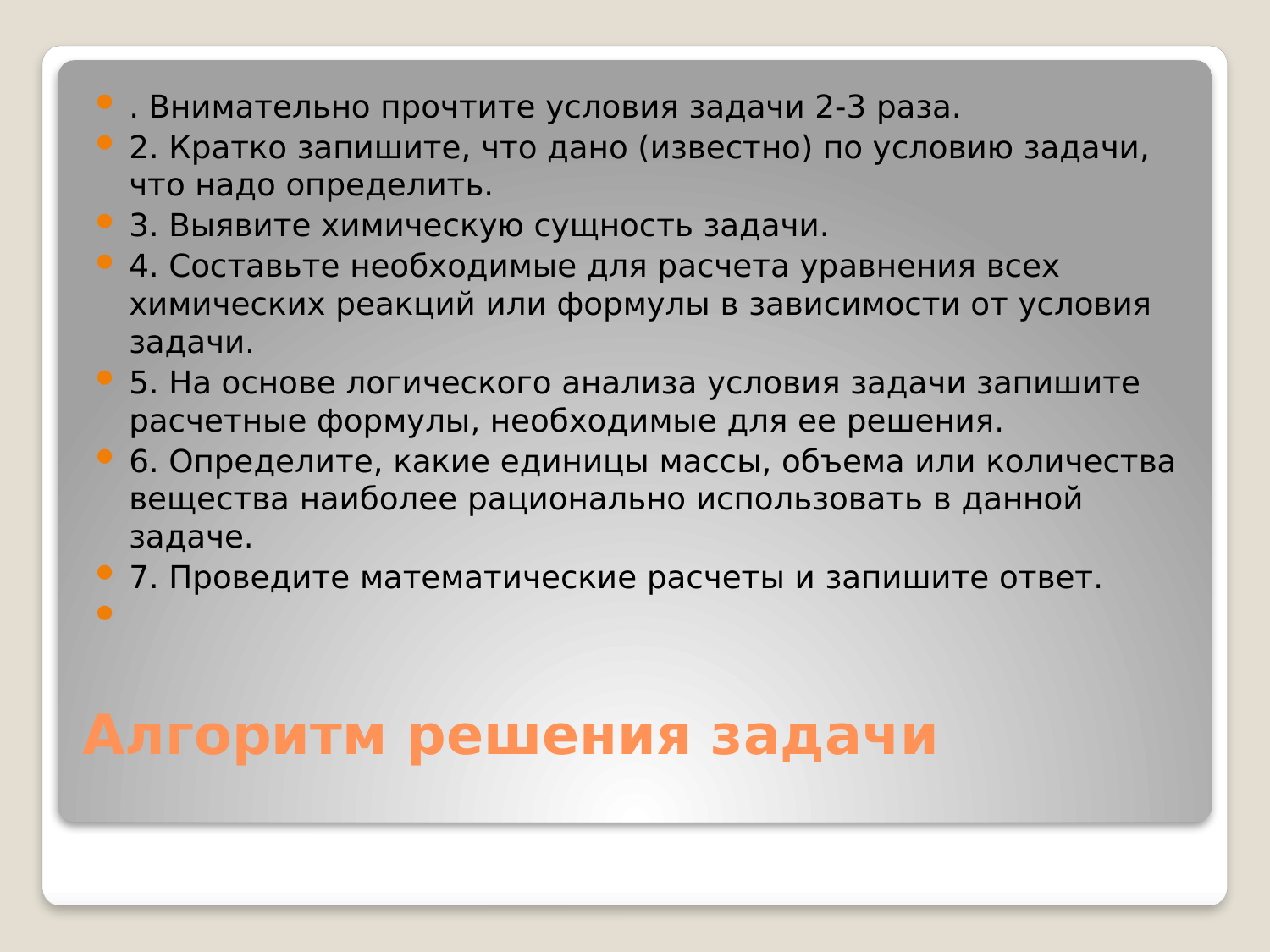

. Внимательно прочтите условия задачи 2-3 раза.
2. Кратко запишите, что дано (известно) по условию задачи, что надо определить.
3. Выявите химическую сущность задачи.
4. Составьте необходимые для расчета уравнения всех химических реакций или формулы в зависимости от условия задачи.
5. На основе логического анализа условия задачи запишите расчетные формулы, необходимые для ее решения.
6. Определите, какие единицы массы, объема или количества вещества наиболее рационально использовать в данной задаче.
7. Проведите математические расчеты и запишите ответ.

# Алгоритм решения задачи